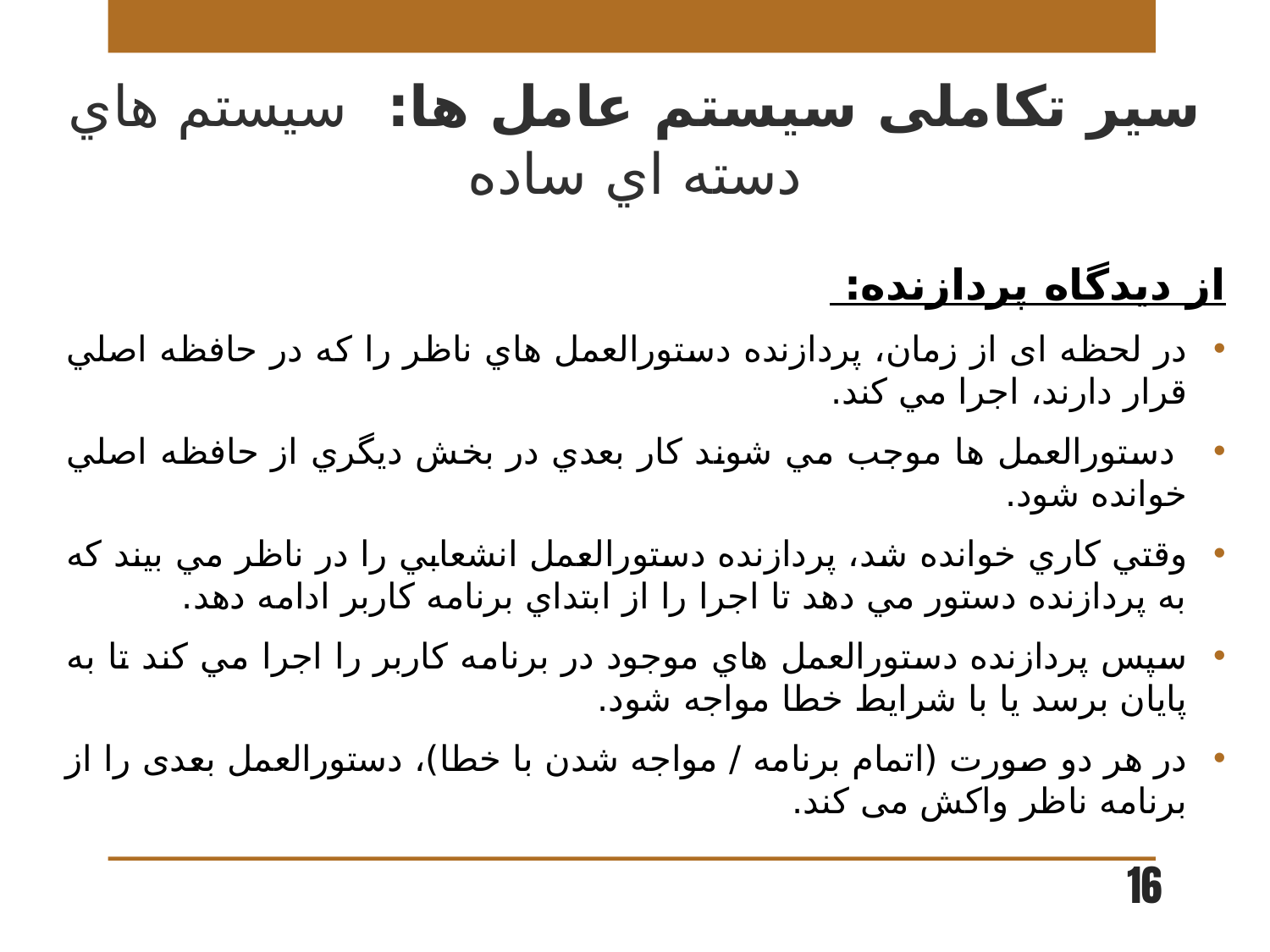

# سیر تکاملی سیستم عامل ها:  سيستم هاي دسته اي ساده
از ديدگاه پردازنده:
در لحظه ای از زمان، پردازنده دستورالعمل هاي ناظر را كه در حافظه اصلي قرار دارند، اجرا مي كند.
 دستورالعمل ها موجب مي شوند كار بعدي در بخش ديگري از حافظه اصلي خوانده شود.
وقتي كاري خوانده شد، پردازنده دستورالعمل انشعابي را در ناظر مي بيند كه به پردازنده دستور مي دهد تا اجرا را از ابتداي برنامه كاربر ادامه دهد.
سپس پردازنده دستورالعمل هاي موجود در برنامه كاربر را اجرا مي كند تا به پايان برسد يا با شرايط خطا مواجه شود.
در هر دو صورت (اتمام برنامه / مواجه شدن با خطا)، دستورالعمل بعدی را از برنامه ناظر واکش می کند.
16